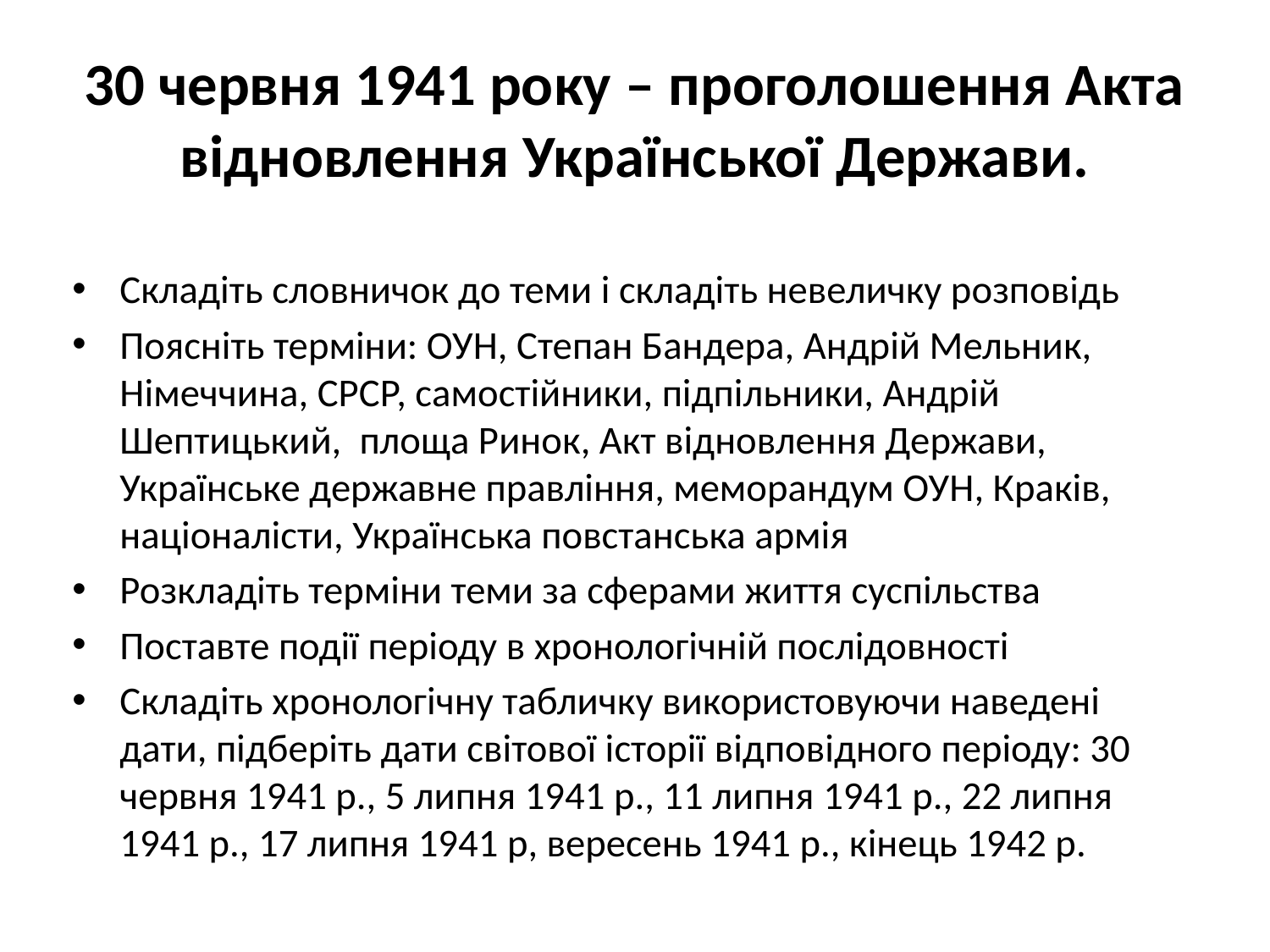

# 30 червня 1941 року – проголошення Акта відновлення Української Держави.
Складіть словничок до теми і складіть невеличку розповідь
Поясніть терміни: ОУН, Степан Бандера, Андрій Мельник, Німеччина, СРСР, самостійники, підпільники, Андрій Шептицький,  площа Ринок, Акт відновлення Держави, Українське державне правління, меморандум ОУН, Краків, націоналісти, Українська повстанська армія
Розкладіть терміни теми за сферами життя суспільства
Поставте події періоду в хронологічній послідовності
Складіть хронологічну табличку використовуючи наведені дати, підберіть дати світової історії відповідного періоду: 30 червня 1941 р., 5 липня 1941 р., 11 липня 1941 р., 22 липня 1941 р., 17 липня 1941 р, вересень 1941 р., кінець 1942 р.